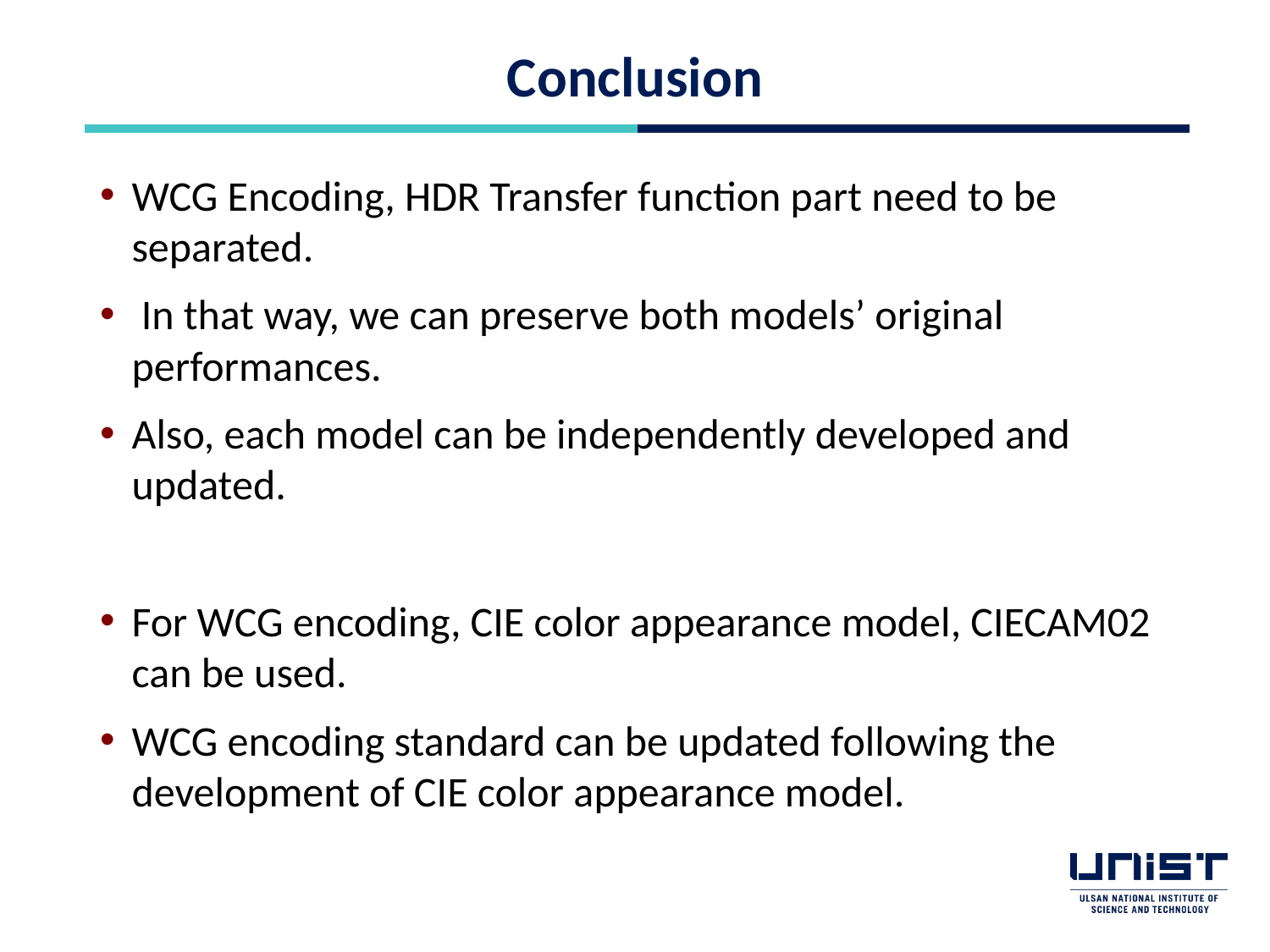

# Conclusion

WCG Encoding, HDR Transfer function part need to be separated.
 In that way, we can preserve both models’ original performances.
Also, each model can be independently developed and updated.

For WCG encoding, CIE color appearance model, CIECAM02 can be used.
WCG encoding standard can be updated following the development of CIE color appearance model.